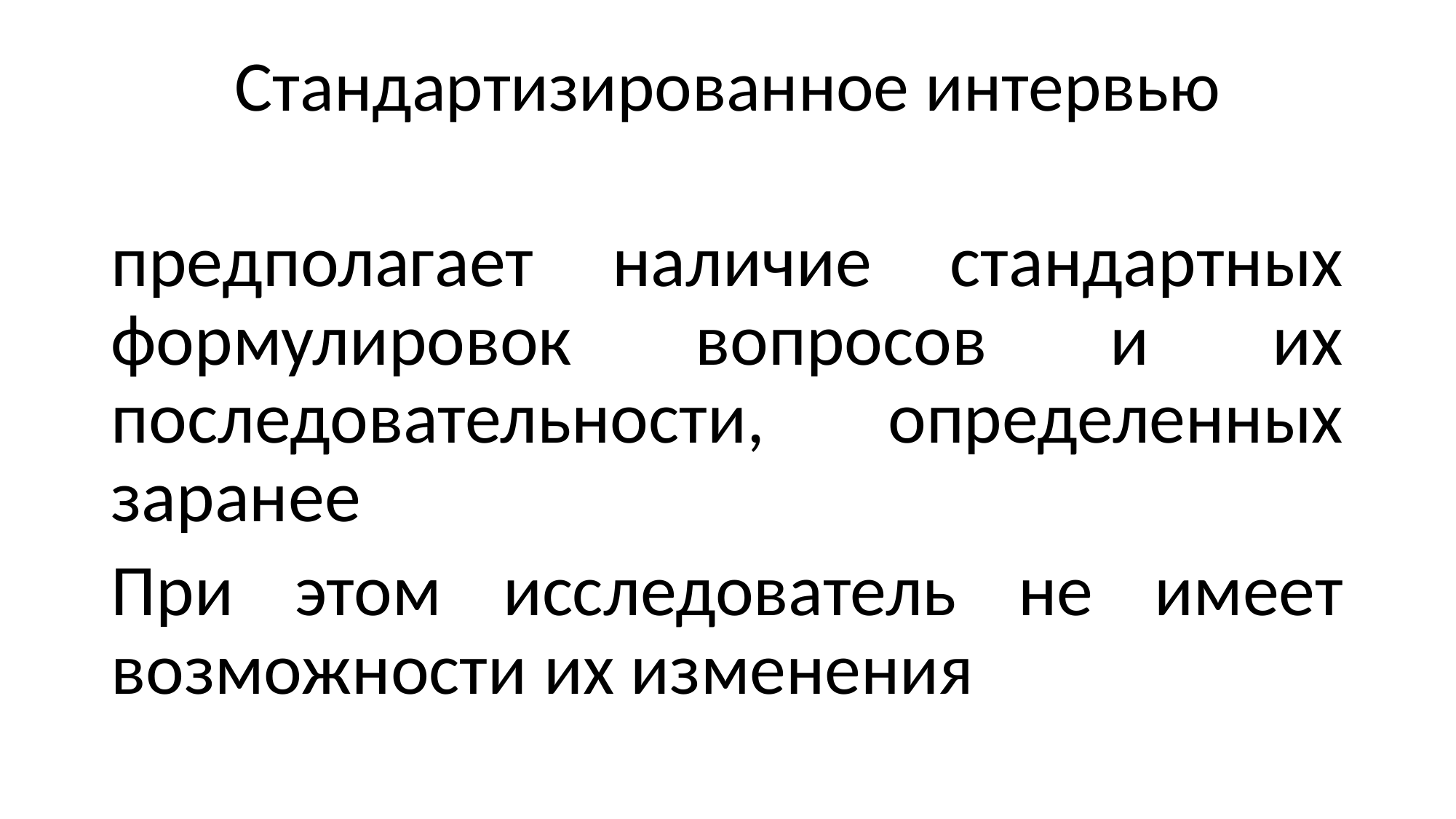

# Стандартизированное интервью
предполагает наличие стандартных формулировок вопросов и их последовательности, определенных заранее
При этом исследователь не имеет возможности их изменения